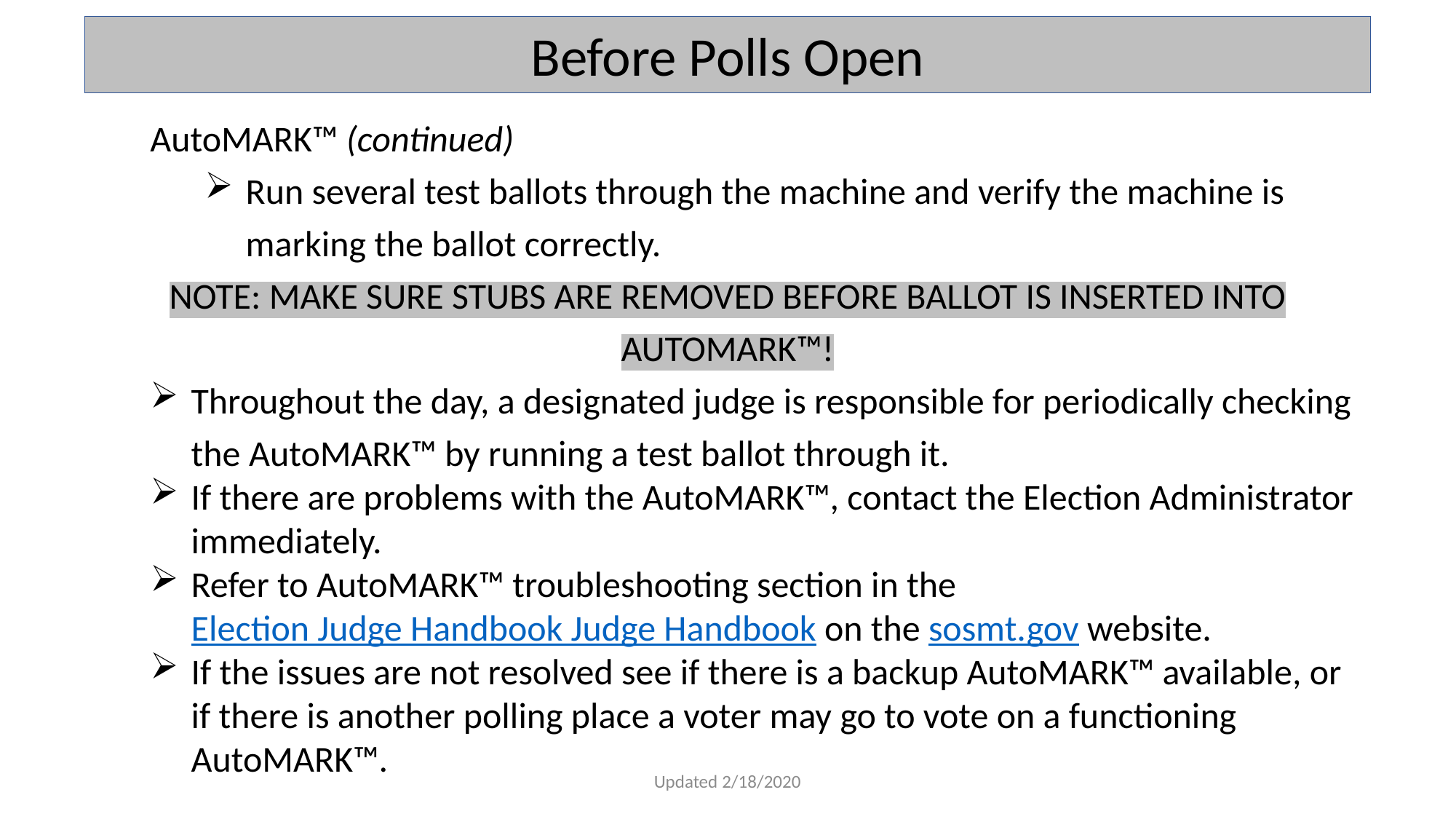

Before Polls Open
AutoMARK™ (continued)
Run several test ballots through the machine and verify the machine is marking the ballot correctly.
NOTE: MAKE SURE STUBS ARE REMOVED BEFORE BALLOT IS INSERTED INTO AUTOMARK™!
Throughout the day, a designated judge is responsible for periodically checking the AutoMARK™ by running a test ballot through it.
If there are problems with the AutoMARK™, contact the Election Administrator immediately.
Refer to AutoMARK™ troubleshooting section in the Election Judge Handbook Judge Handbook on the sosmt.gov website.
If the issues are not resolved see if there is a backup AutoMARK™ available, or if there is another polling place a voter may go to vote on a functioning AutoMARK™.

Updated 2/18/2020